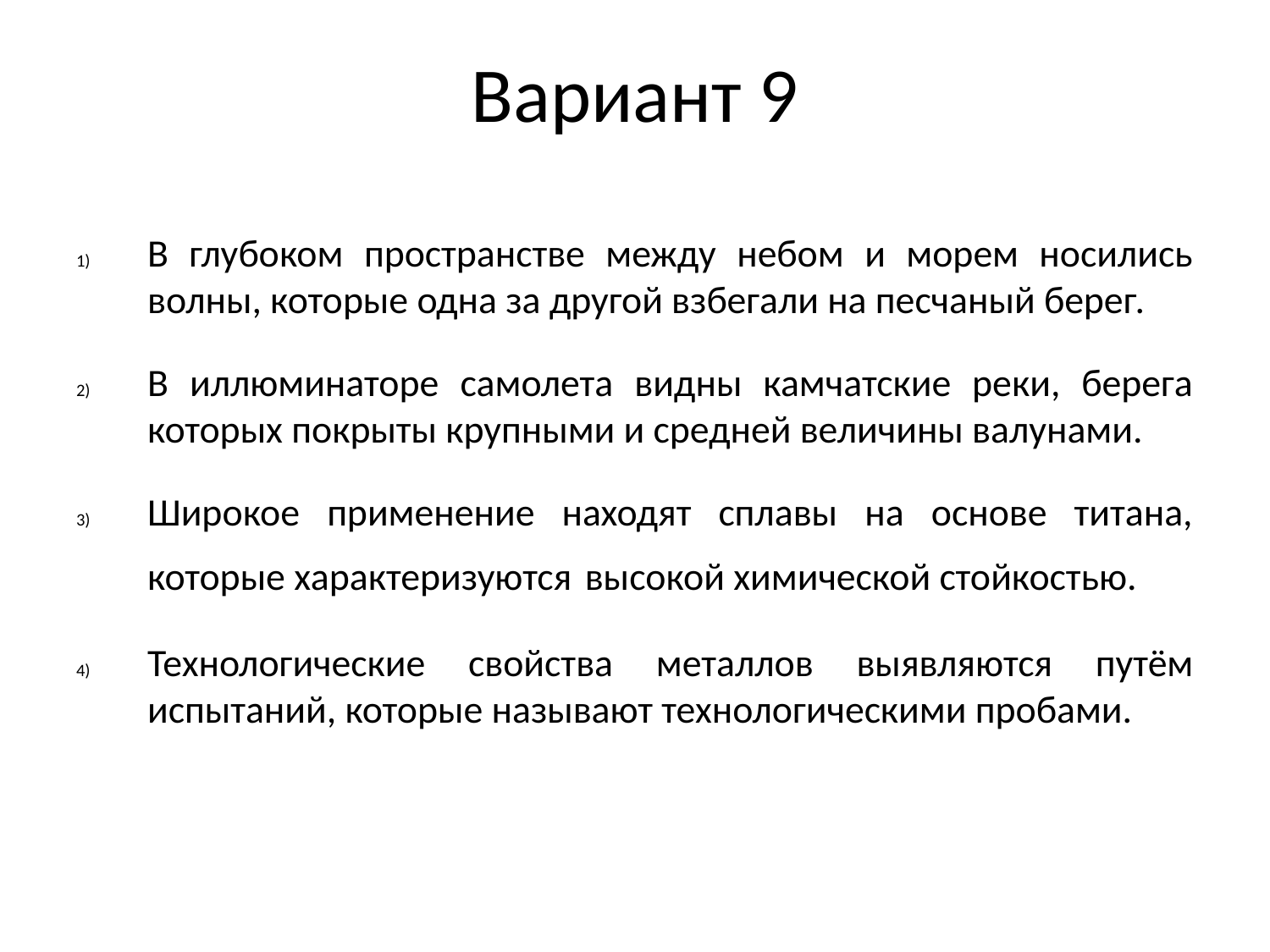

# Вариант 9
В глубоком пространстве между небом и морем носились волны, которые одна за другой взбегали на песчаный берег.
В иллюминаторе самолета видны камчатские реки, берега которых покрыты крупными и средней величины валунами.
Широкое применение находят сплавы на основе титана, которые характеризуются высокой химической стойкостью.
Технологические свойства металлов выявляются путём испытаний, которые называют технологическими пробами.